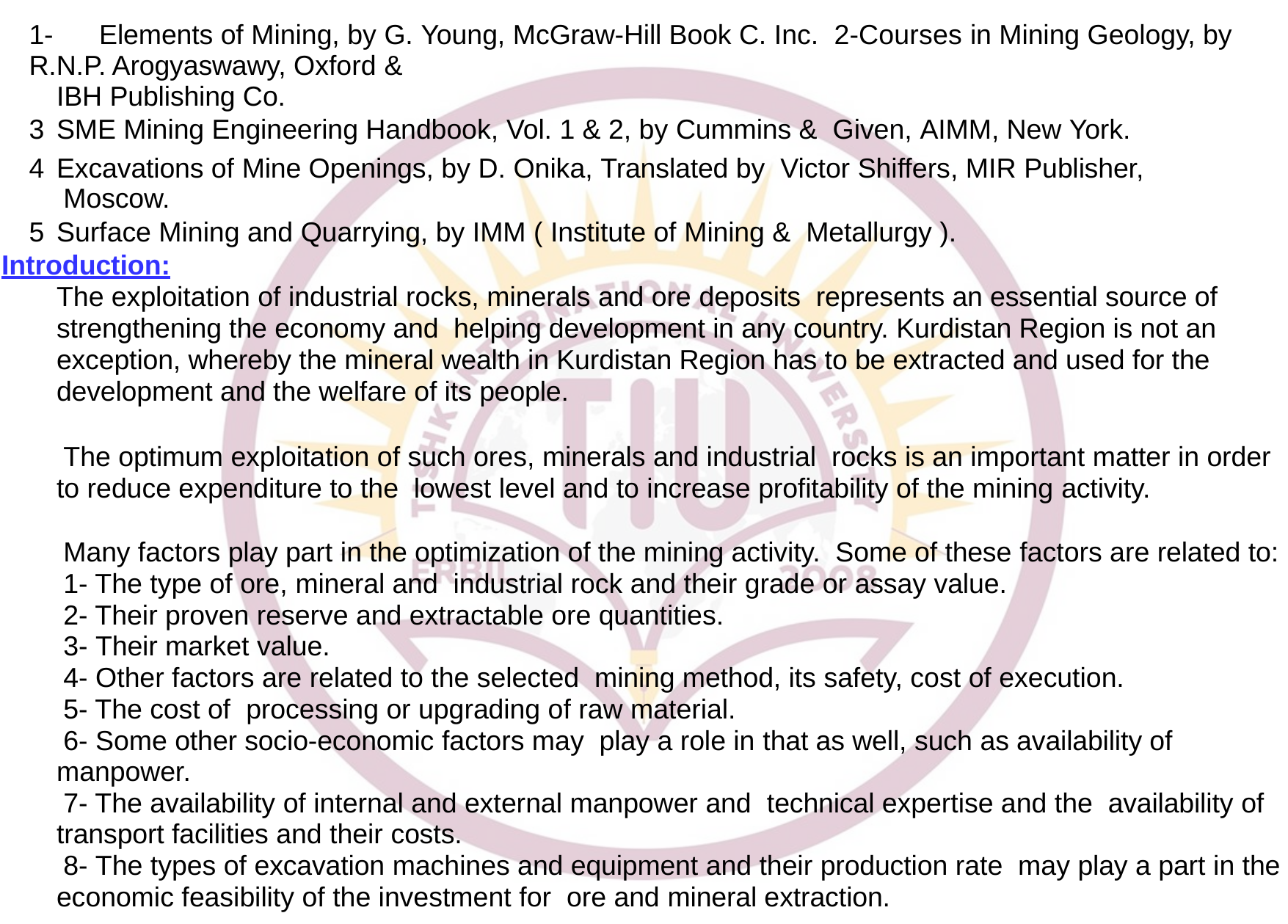

1-	Elements of Mining, by G. Young, McGraw-Hill Book C. Inc.  2-Courses in Mining Geology, by R.N.P. Arogyaswawy, Oxford &
IBH Publishing Co.
SME Mining Engineering Handbook, Vol. 1 & 2, by Cummins &  Given, AIMM, New York.
Excavations of Mine Openings, by D. Onika, Translated by  Victor Shiffers, MIR Publisher,
Moscow.
Surface Mining and Quarrying, by IMM ( Institute of Mining &  Metallurgy ).
Introduction:
The exploitation of industrial rocks, minerals and ore deposits  represents an essential source of strengthening the economy and  helping development in any country. Kurdistan Region is not an exception, whereby the mineral wealth in Kurdistan Region has to be extracted and used for the development and the welfare of its people.

The optimum exploitation of such ores, minerals and industrial  rocks is an important matter in order to reduce expenditure to the  lowest level and to increase profitability of the mining activity.

Many factors play part in the optimization of the mining activity.  Some of these factors are related to:
1- The type of ore, mineral and  industrial rock and their grade or assay value.
2- Their proven reserve and extractable ore quantities.
3- Their market value.
4- Other factors are related to the selected  mining method, its safety, cost of execution.
5- The cost of  processing or upgrading of raw material.
6- Some other socio-economic factors may  play a role in that as well, such as availability of manpower.
7- The availability of internal and external manpower and  technical expertise and the  availability of transport facilities and their costs.
8- The types of excavation machines and equipment and their production rate  may play a part in the economic feasibility of the investment for  ore and mineral extraction.